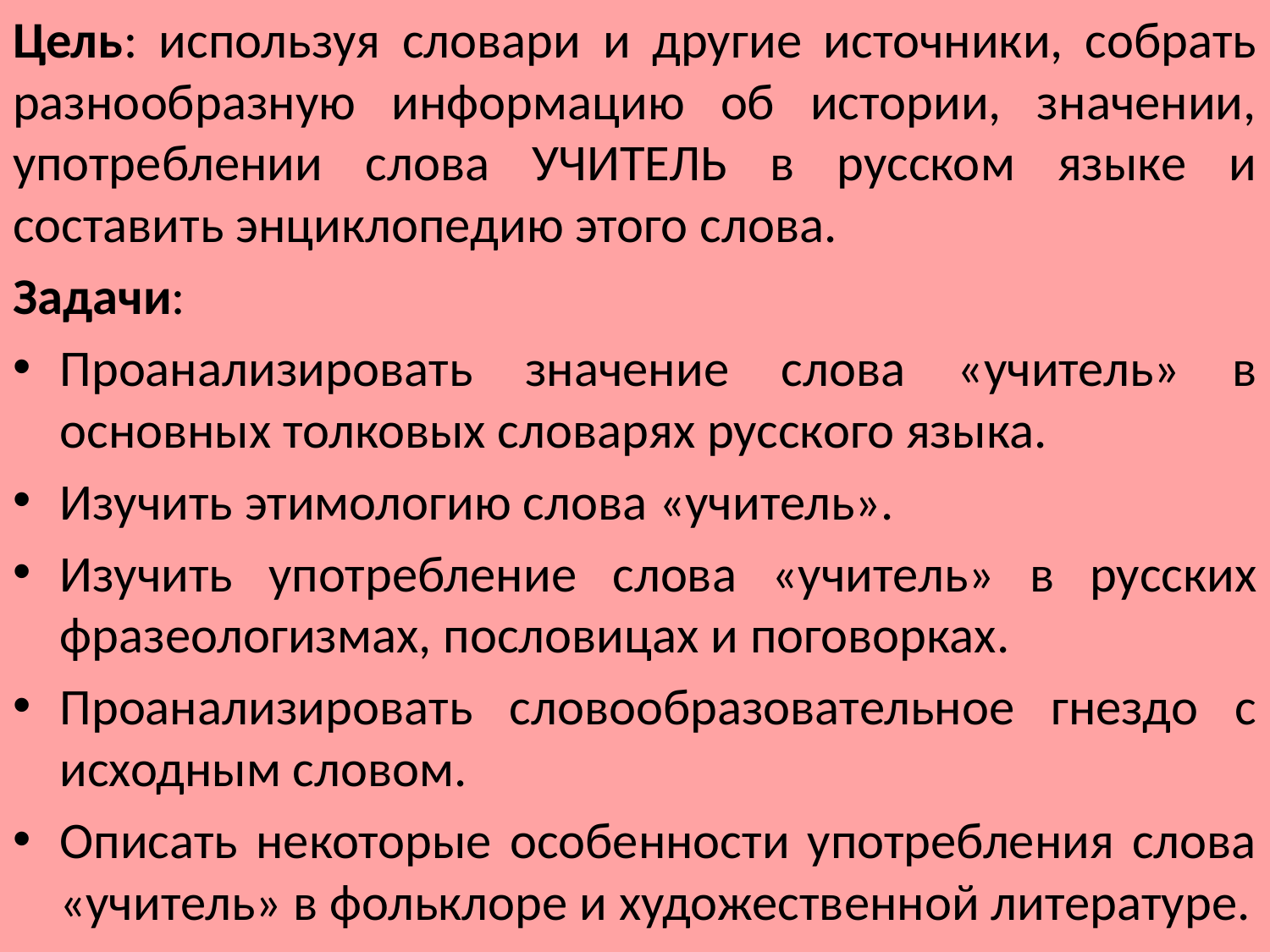

Цель: используя словари и другие источники, собрать разнообразную информацию об истории, значении, употреблении слова УЧИТЕЛЬ в русском языке и составить энциклопедию этого слова.
Задачи:
Проанализировать значение слова «учитель» в основных толковых словарях русского языка.
Изучить этимологию слова «учитель».
Изучить употребление слова «учитель» в русских фразеологизмах, пословицах и поговорках.
Проанализировать словообразовательное гнездо с исходным словом.
Описать некоторые особенности употребления слова «учитель» в фольклоре и художественной литературе.